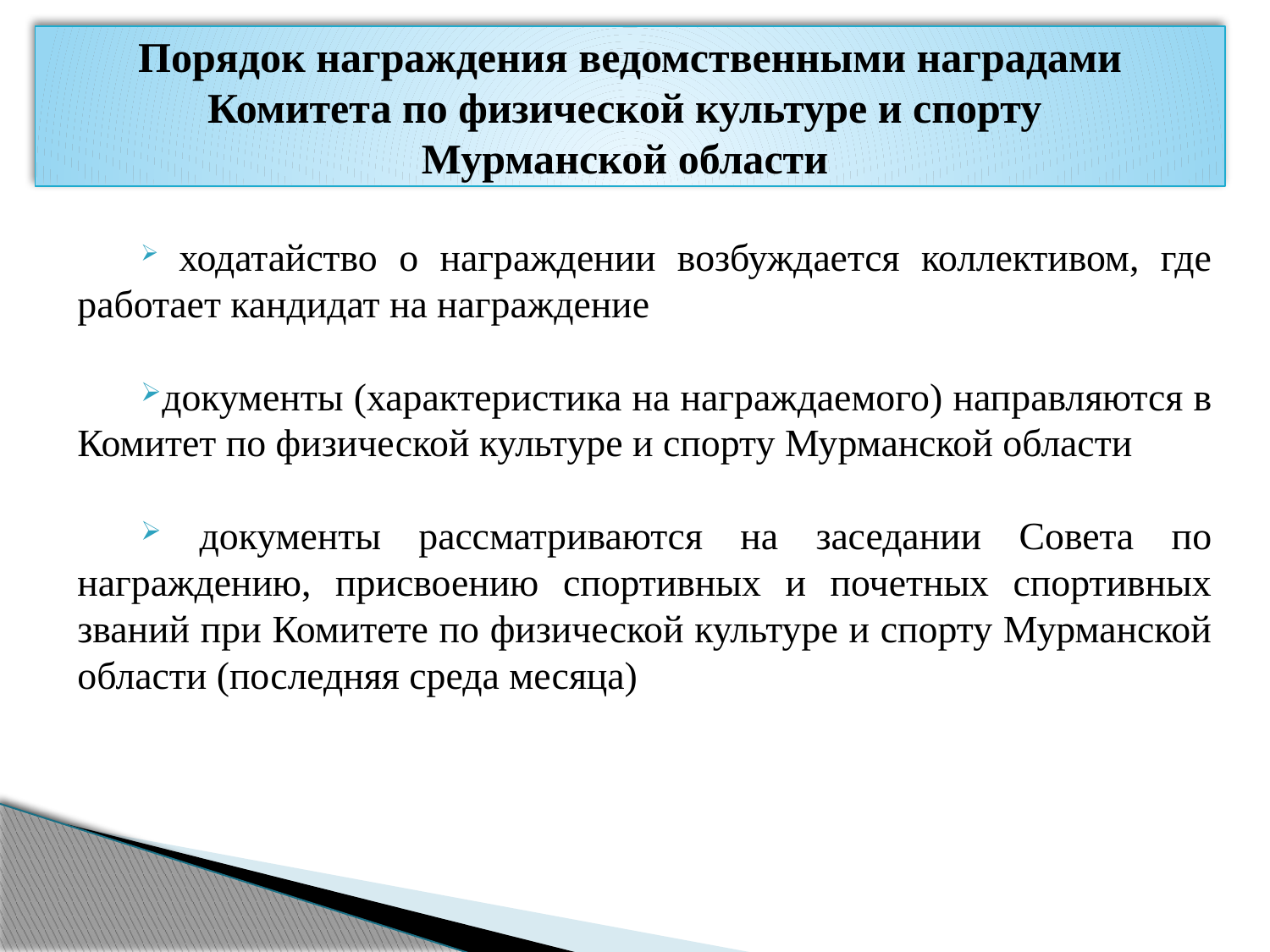

# Порядок награждения ведомственными наградами Комитета по физической культуре и спорту Мурманской области
 ходатайство о награждении возбуждается коллективом, где работает кандидат на награждение

документы (характеристика на награждаемого) направляются в Комитет по физической культуре и спорту Мурманской области

 документы рассматриваются на заседании Совета по награждению, присвоению спортивных и почетных спортивных званий при Комитете по физической культуре и спорту Мурманской области (последняя среда месяца)